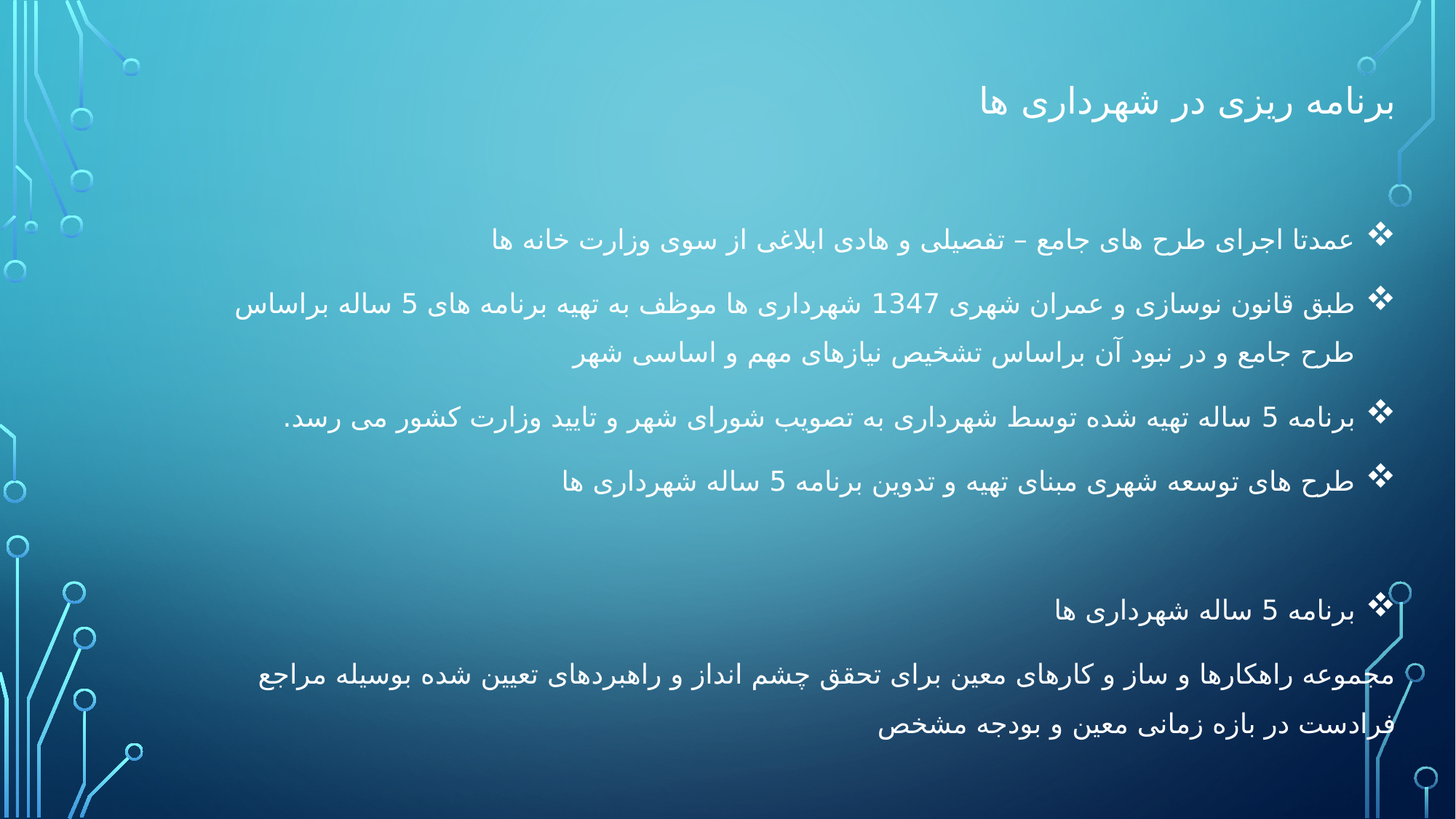

# برنامه ریزی در شهرداری ها
عمدتا اجرای طرح های جامع – تفصیلی و هادی ابلاغی از سوی وزارت خانه ها
طبق قانون نوسازی و عمران شهری 1347 شهرداری ها موظف به تهیه برنامه های 5 ساله براساس طرح جامع و در نبود آن براساس تشخیص نیازهای مهم و اساسی شهر
برنامه 5 ساله تهیه شده توسط شهرداری به تصویب شورای شهر و تایید وزارت کشور می رسد.
طرح های توسعه شهری مبنای تهیه و تدوین برنامه 5 ساله شهرداری ها

برنامه 5 ساله شهرداری ها
مجموعه راهکارها و ساز و کارهای معین برای تحقق چشم انداز و راهبردهای تعیین شده بوسیله مراجع فرادست در بازه زمانی معین و بودجه مشخص